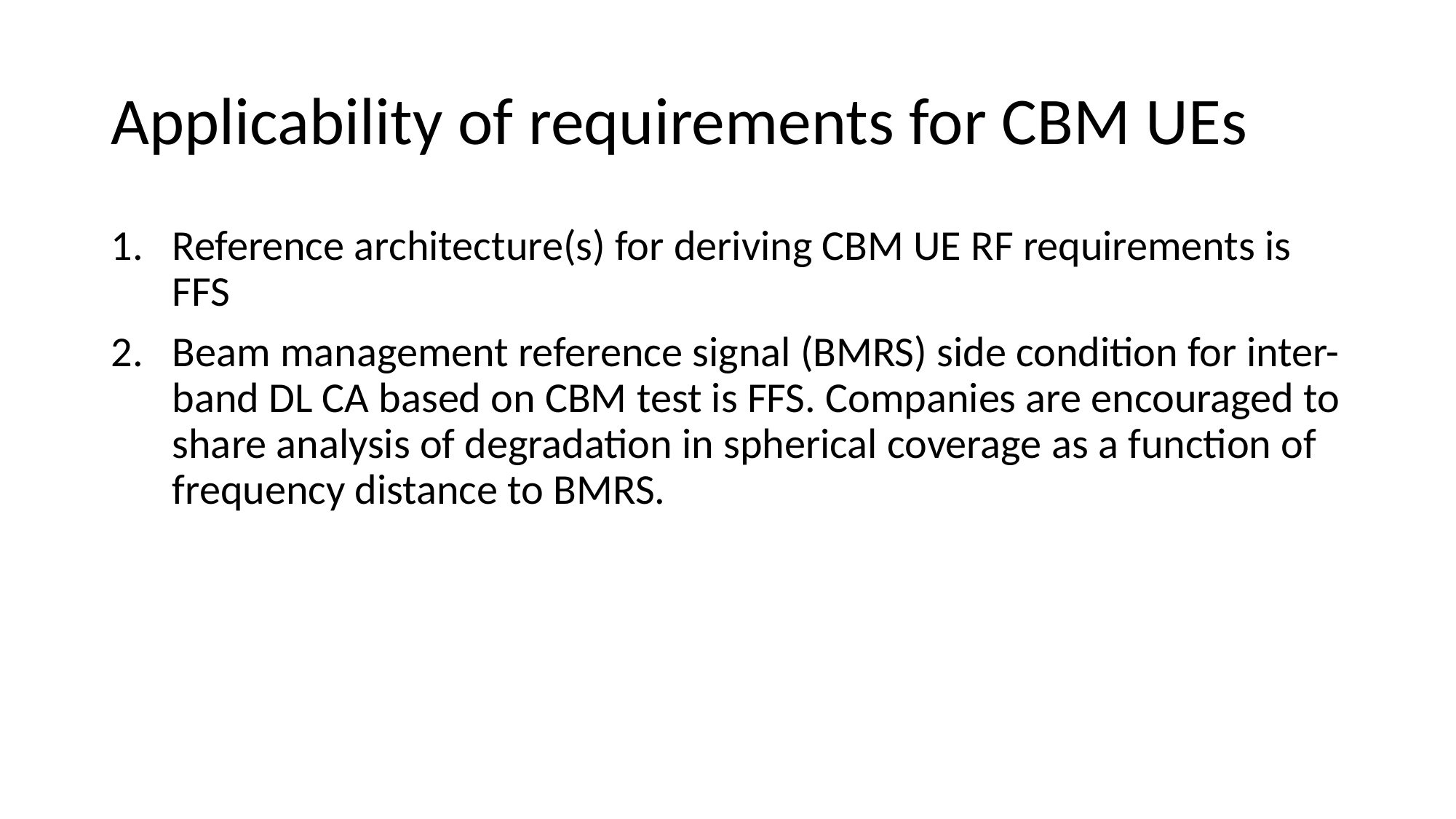

# Applicability of requirements for CBM UEs
Reference architecture(s) for deriving CBM UE RF requirements is FFS
Beam management reference signal (BMRS) side condition for inter-band DL CA based on CBM test is FFS. Companies are encouraged to share analysis of degradation in spherical coverage as a function of frequency distance to BMRS.